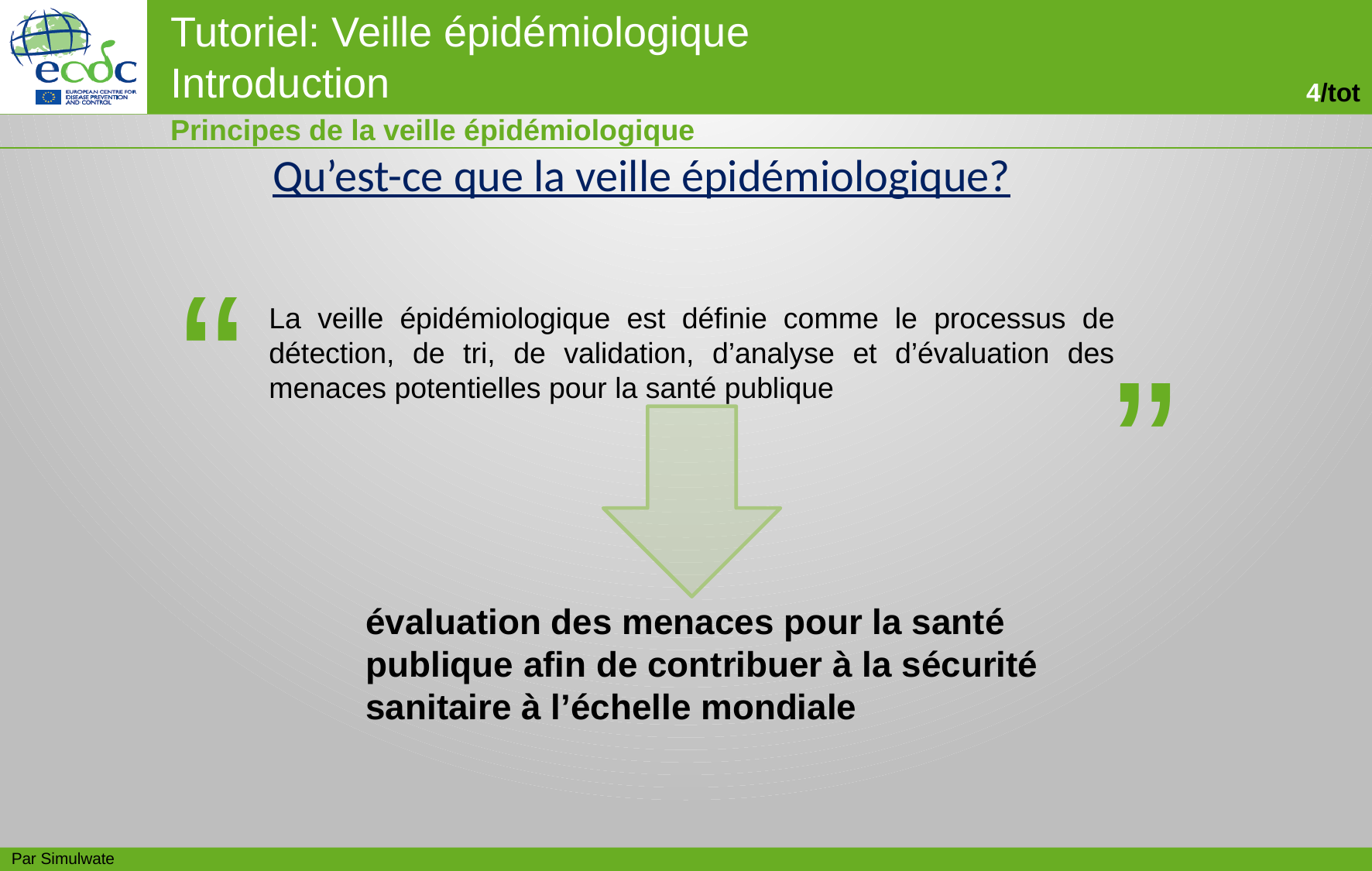

Principes de la veille épidémiologique
Qu’est-ce que la veille épidémiologique?
“
La veille épidémiologique est définie comme le processus de détection, de tri, de validation, d’analyse et d’évaluation des menaces potentielles pour la santé publique
”

évaluation des menaces pour la santé publique afin de contribuer à la sécurité sanitaire à l’échelle mondiale